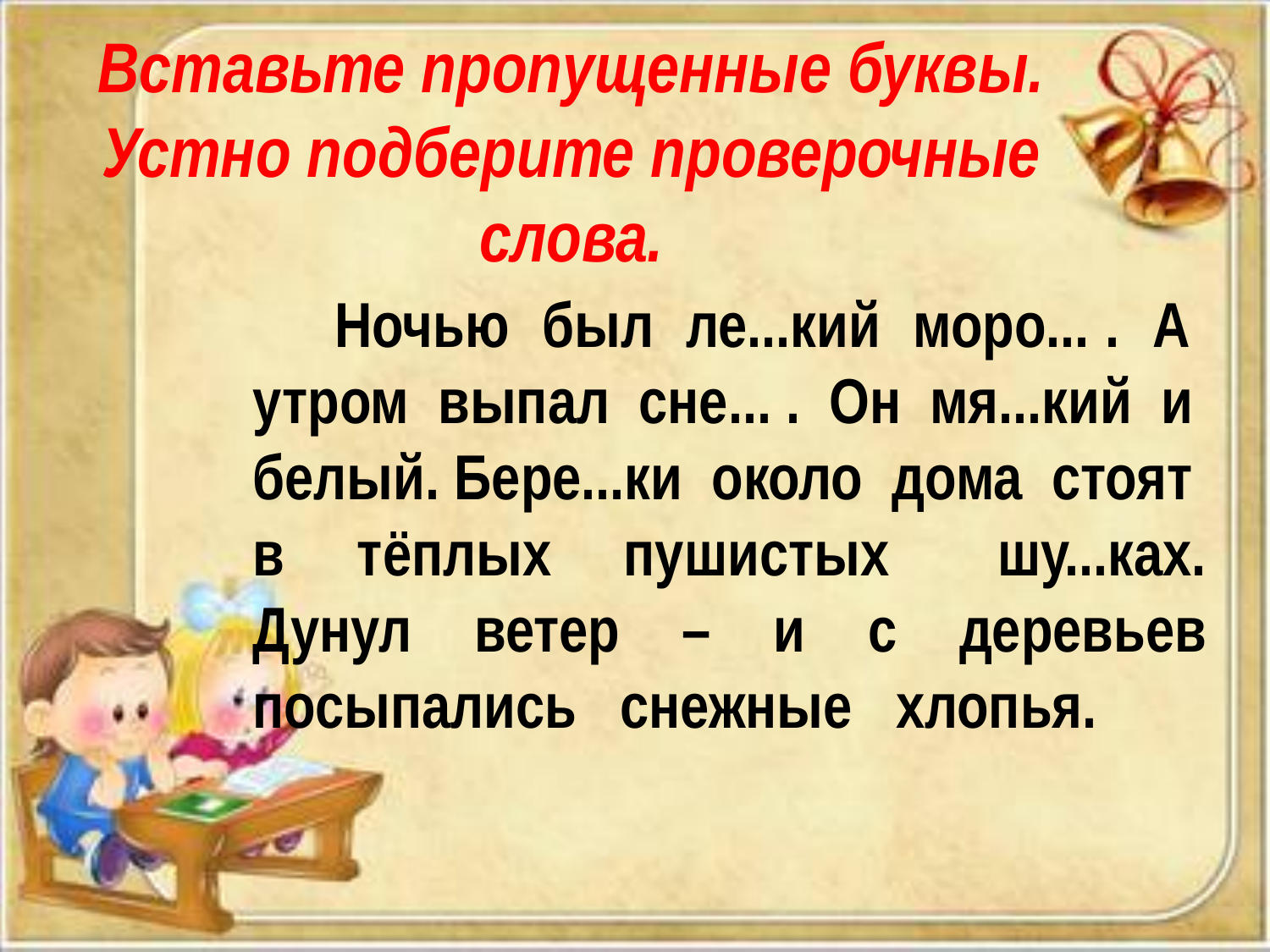

Вставьте пропущенные буквы. Устно подберите проверочные слова.
        Ночью  был  ле...кий  моро... .  А  утром  выпал  сне... .  Он  мя...кий  и  белый. Бере...ки  около  дома  стоят  в  тёплых  пушистых   шу...ках. Дунул ветер – и с деревьев посыпались   снежные   хлопья.